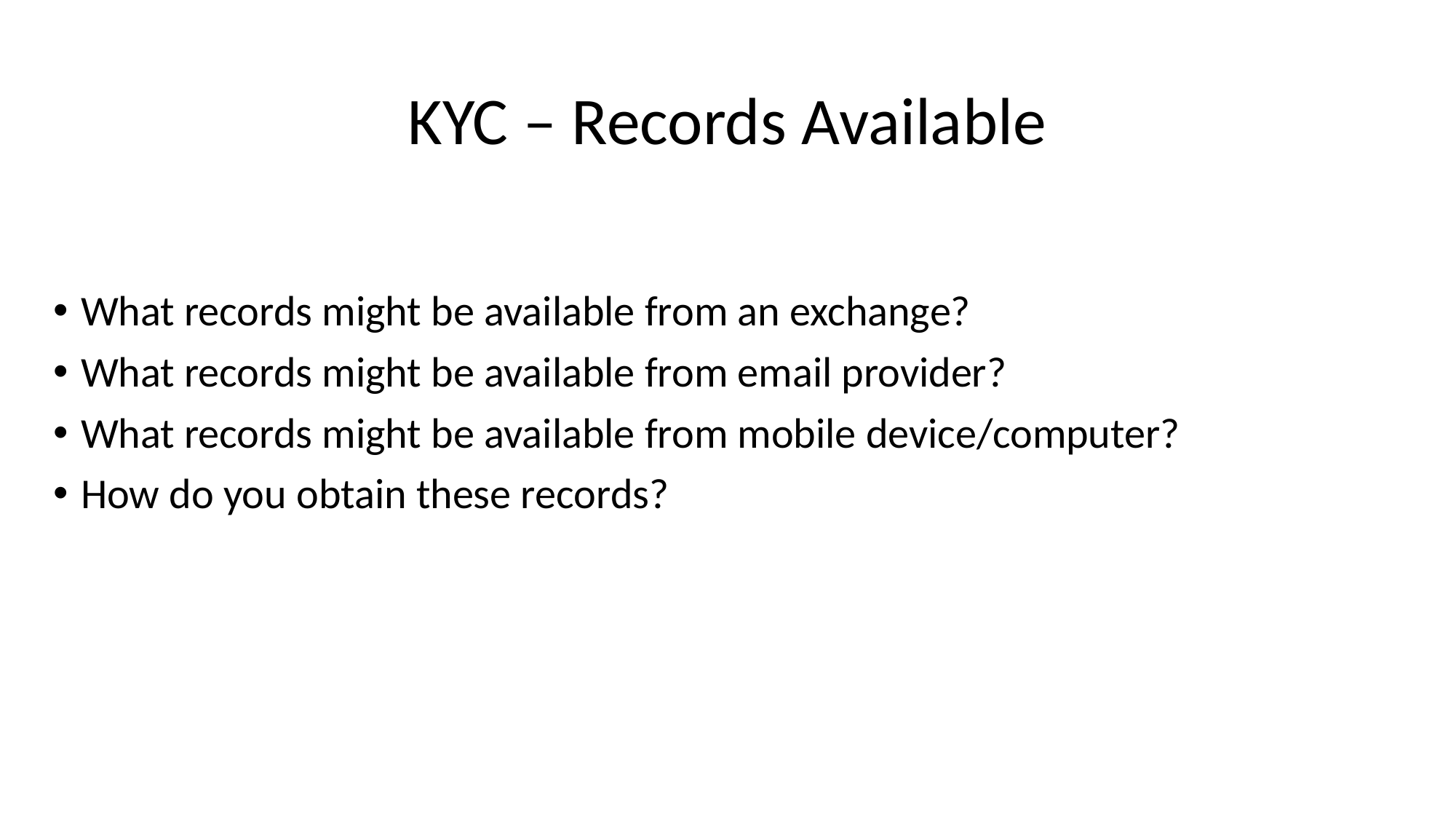

# KYC – Records Available

What records might be available from an exchange?
What records might be available from email provider?
What records might be available from mobile device/computer?
How do you obtain these records?